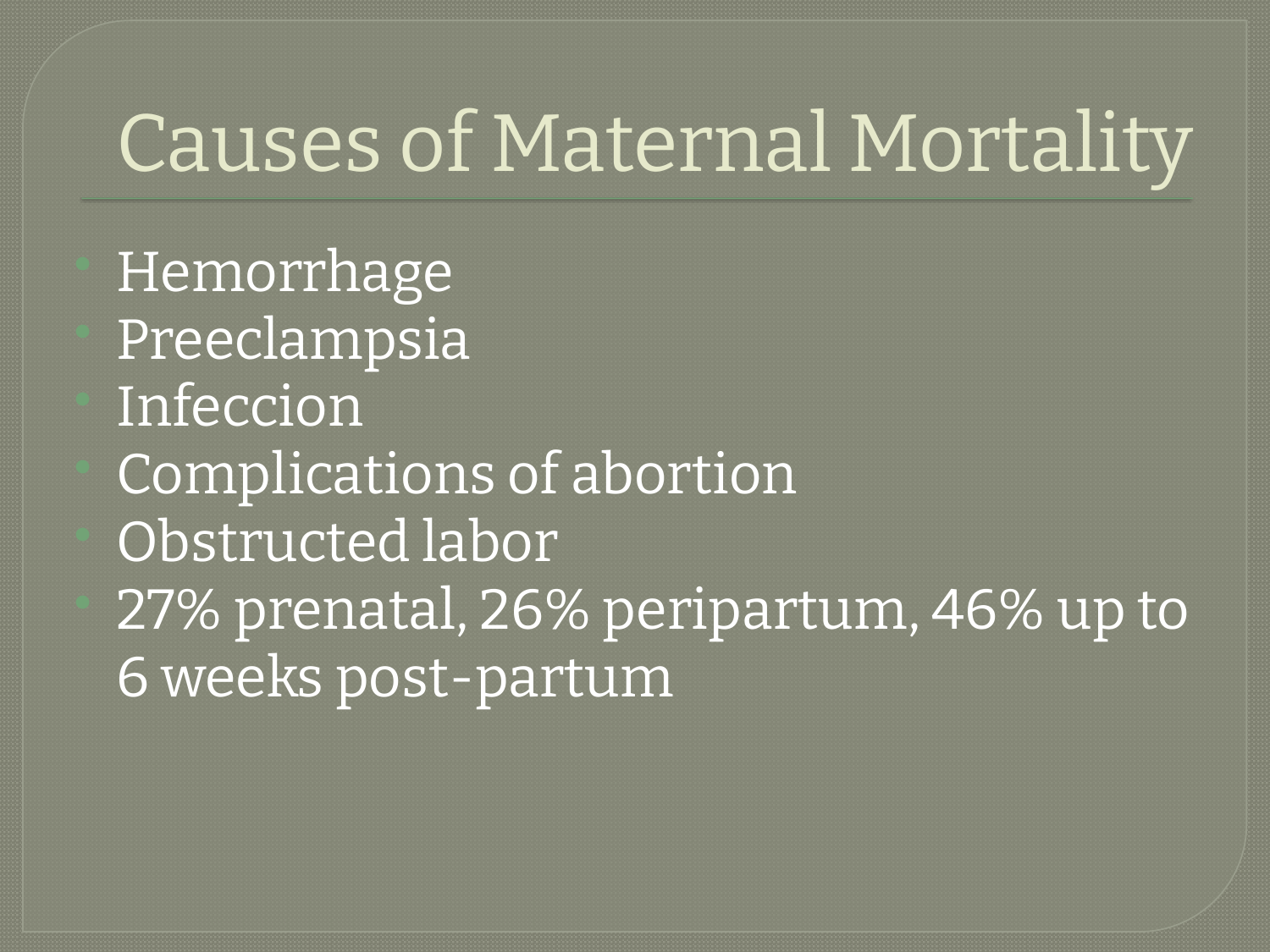

# Causes of Maternal Mortality
Hemorrhage
Preeclampsia
Infeccion
Complications of abortion
Obstructed labor
27% prenatal, 26% peripartum, 46% up to 6 weeks post-partum